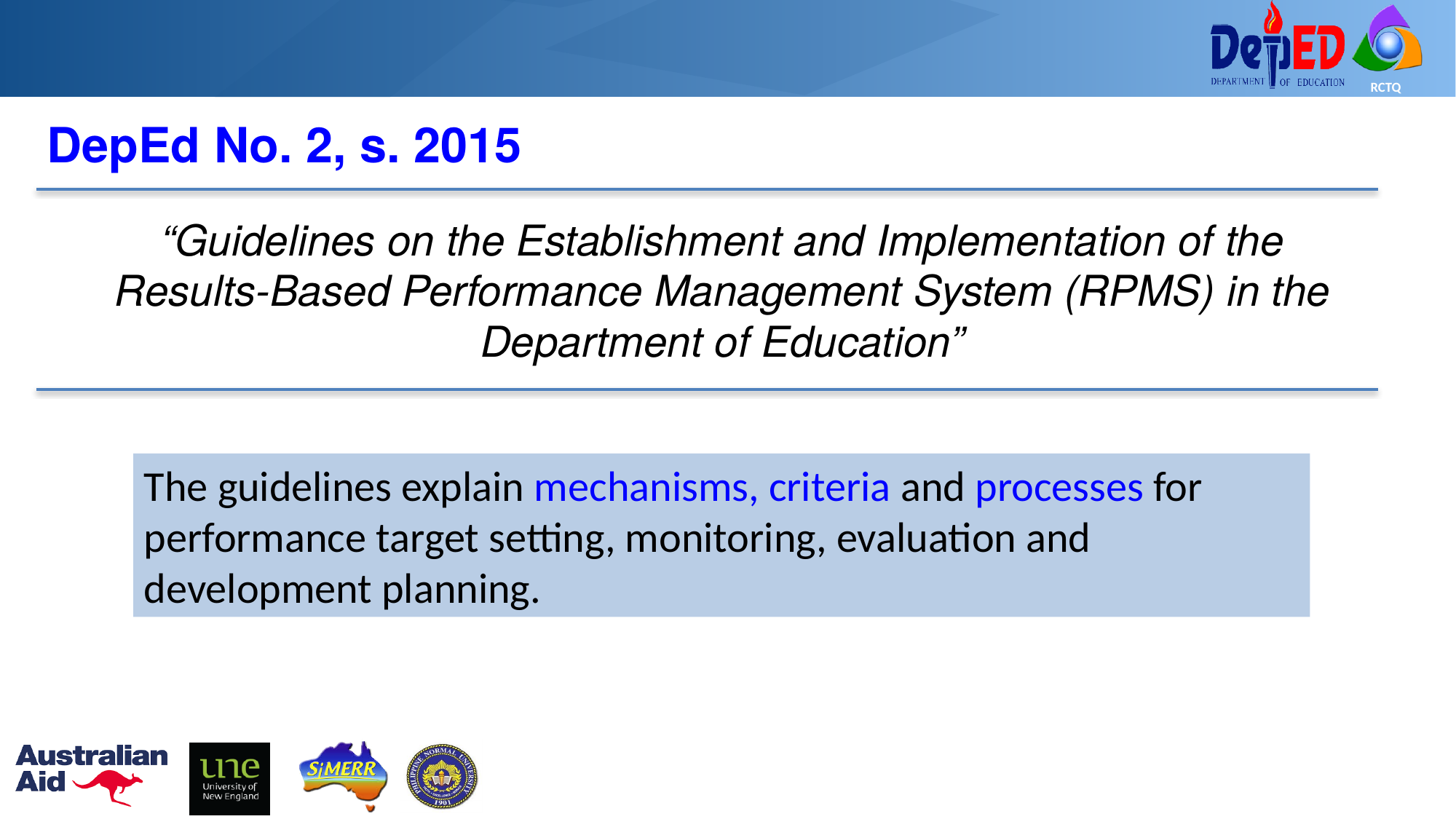

DepEd No. 2, s. 2015
“Guidelines on the Establishment and Implementation of the Results-Based Performance Management System (RPMS) in the Department of Education”
The guidelines explain mechanisms, criteria and processes for performance target setting, monitoring, evaluation and development planning.